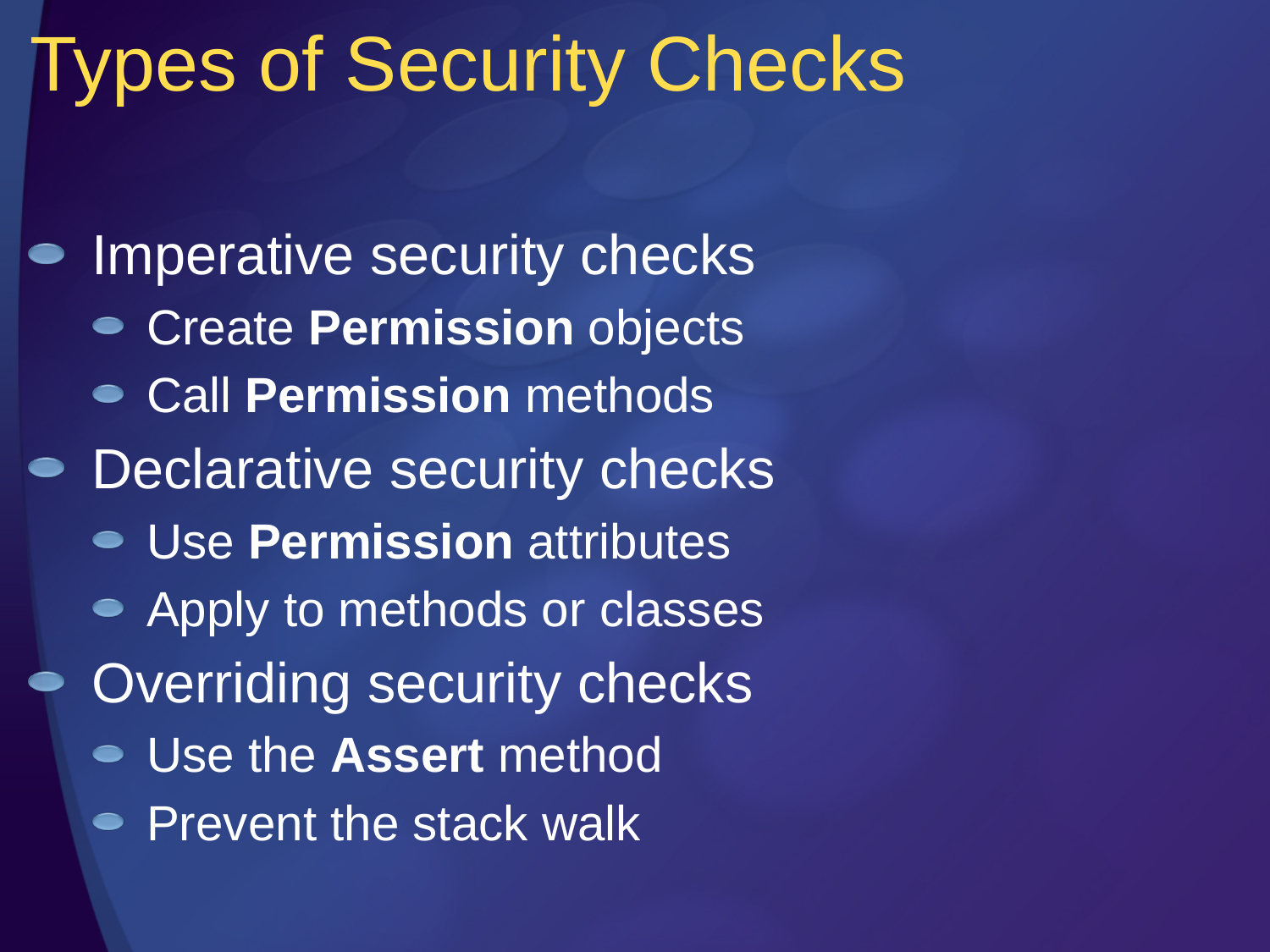

# Types of Security Checks
Imperative security checks
Create Permission objects
Call Permission methods
Declarative security checks
Use Permission attributes
Apply to methods or classes
Overriding security checks
Use the Assert method
Prevent the stack walk